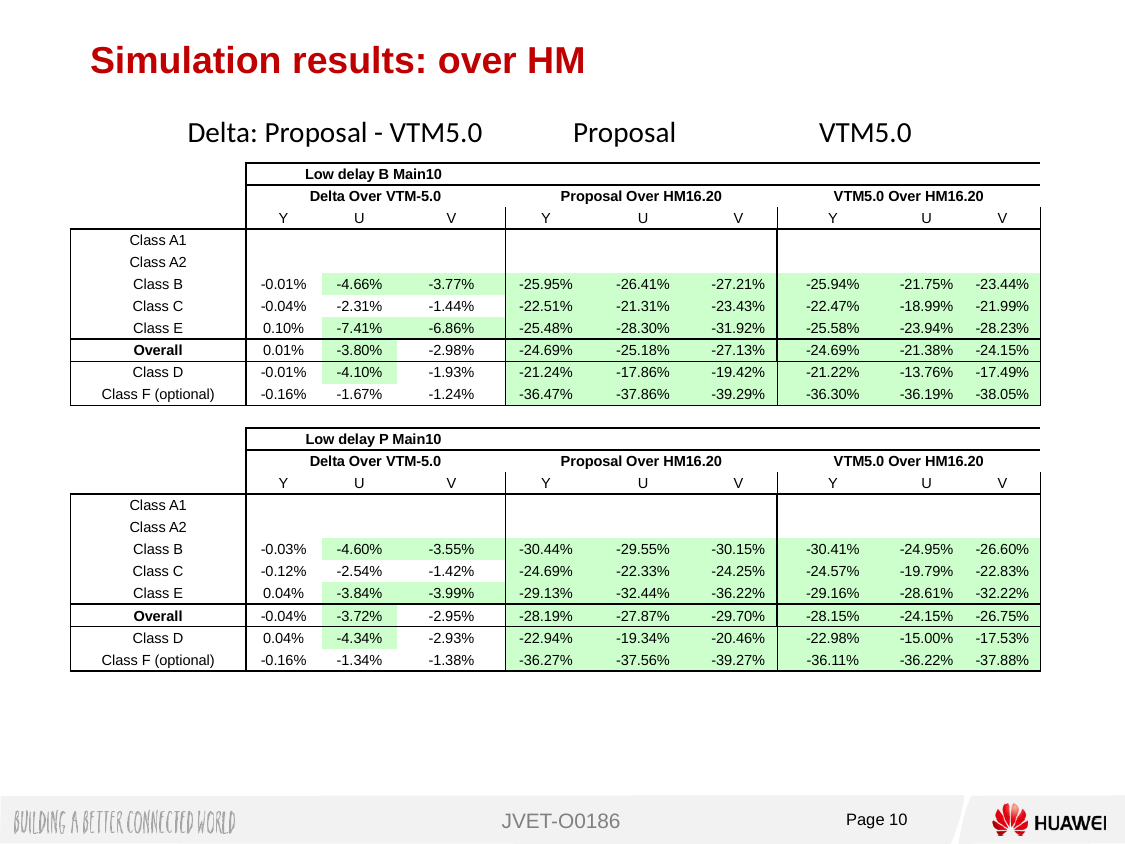

Simulation results: over HM
Delta: Proposal - VTM5.0              Proposal                      VTM5.0
|  | Low delay B Main10 |  |  |  |  |  |  |  |  |
| --- | --- | --- | --- | --- | --- | --- | --- | --- | --- |
|  | Delta Over VTM-5.0 |  |  | Proposal Over HM16.20 |  |  | VTM5.0 Over HM16.20 |  |  |
|  | Y | U | V | Y | U | V | Y | U | V |
| Class A1 |  |  |  |  |  |  |  |  |  |
| Class A2 |  |  |  |  |  |  |  |  |  |
| Class B | -0.01% | -4.66% | -3.77% | -25.95% | -26.41% | -27.21% | -25.94% | -21.75% | -23.44% |
| Class C | -0.04% | -2.31% | -1.44% | -22.51% | -21.31% | -23.43% | -22.47% | -18.99% | -21.99% |
| Class E | 0.10% | -7.41% | -6.86% | -25.48% | -28.30% | -31.92% | -25.58% | -23.94% | -28.23% |
| Overall | 0.01% | -3.80% | -2.98% | -24.69% | -25.18% | -27.13% | -24.69% | -21.38% | -24.15% |
| Class D | -0.01% | -4.10% | -1.93% | -21.24% | -17.86% | -19.42% | -21.22% | -13.76% | -17.49% |
| Class F (optional) | -0.16% | -1.67% | -1.24% | -36.47% | -37.86% | -39.29% | -36.30% | -36.19% | -38.05% |
|  |  |  |  |  |  |  |  |  |  |
|  | Low delay P Main10 |  |  |  |  |  |  |  |  |
|  | Delta Over VTM-5.0 |  |  | Proposal Over HM16.20 |  |  | VTM5.0 Over HM16.20 |  |  |
|  | Y | U | V | Y | U | V | Y | U | V |
| Class A1 |  |  |  |  |  |  |  |  |  |
| Class A2 |  |  |  |  |  |  |  |  |  |
| Class B | -0.03% | -4.60% | -3.55% | -30.44% | -29.55% | -30.15% | -30.41% | -24.95% | -26.60% |
| Class C | -0.12% | -2.54% | -1.42% | -24.69% | -22.33% | -24.25% | -24.57% | -19.79% | -22.83% |
| Class E | 0.04% | -3.84% | -3.99% | -29.13% | -32.44% | -36.22% | -29.16% | -28.61% | -32.22% |
| Overall | -0.04% | -3.72% | -2.95% | -28.19% | -27.87% | -29.70% | -28.15% | -24.15% | -26.75% |
| Class D | 0.04% | -4.34% | -2.93% | -22.94% | -19.34% | -20.46% | -22.98% | -15.00% | -17.53% |
| Class F (optional) | -0.16% | -1.34% | -1.38% | -36.27% | -37.56% | -39.27% | -36.11% | -36.22% | -37.88% |